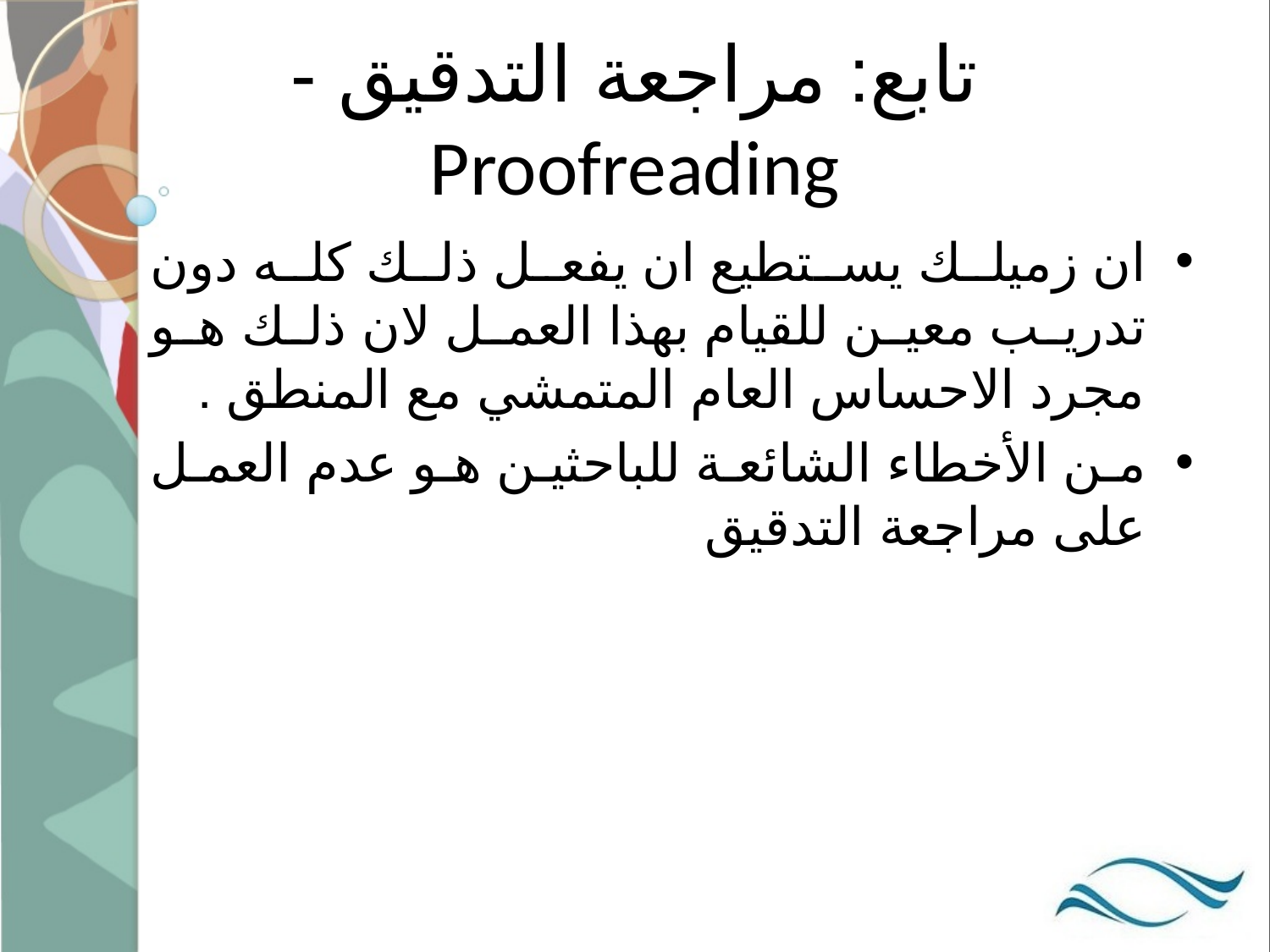

# تابع: مراجعة التدقيق - Proofreading
ان زميلك يستطيع ان يفعل ذلك كله دون تدريب معين للقيام بهذا العمل لان ذلك هو مجرد الاحساس العام المتمشي مع المنطق .
من الأخطاء الشائعة للباحثين هو عدم العمل على مراجعة التدقيق